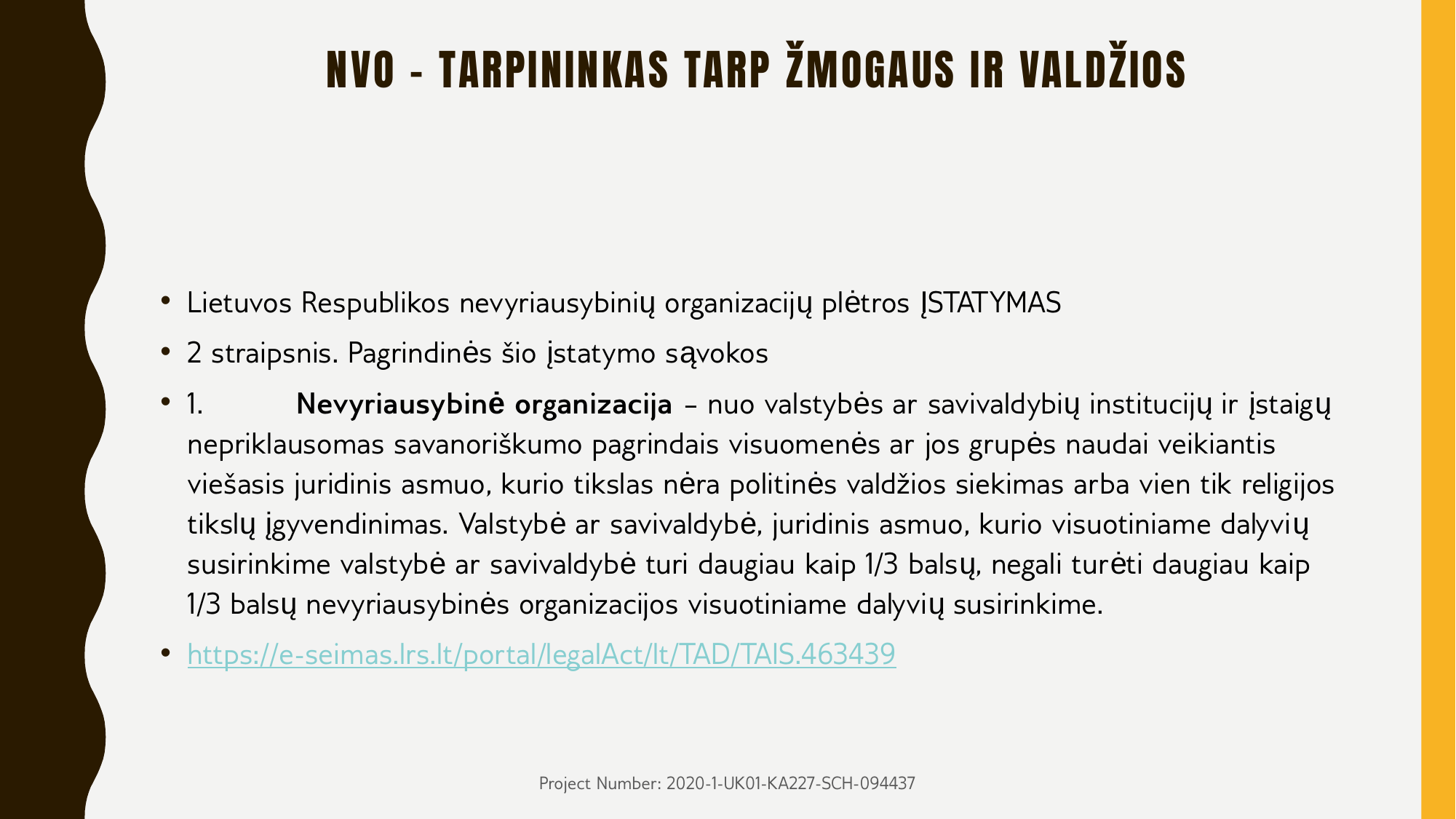

# NVO – TARPININKAS TARP ŽMOGAUS IR VALDŽIOS
Lietuvos Respublikos nevyriausybinių organizacijų plėtros ĮSTATYMAS
2 straipsnis. Pagrindinės šio įstatymo sąvokos
1.	Nevyriausybinė organizacija – nuo valstybės ar savivaldybių institucijų ir įstaigų nepriklausomas savanoriškumo pagrindais visuomenės ar jos grupės naudai veikiantis viešasis juridinis asmuo, kurio tikslas nėra politinės valdžios siekimas arba vien tik religijos tikslų įgyvendinimas. Valstybė ar savivaldybė, juridinis asmuo, kurio visuotiniame dalyvių susirinkime valstybė ar savivaldybė turi daugiau kaip 1/3 balsų, negali turėti daugiau kaip 1/3 balsų nevyriausybinės organizacijos visuotiniame dalyvių susirinkime.
https://e-seimas.lrs.lt/portal/legalAct/lt/TAD/TAIS.463439

Project Number: 2020-1-UK01-KA227-SCH-094437